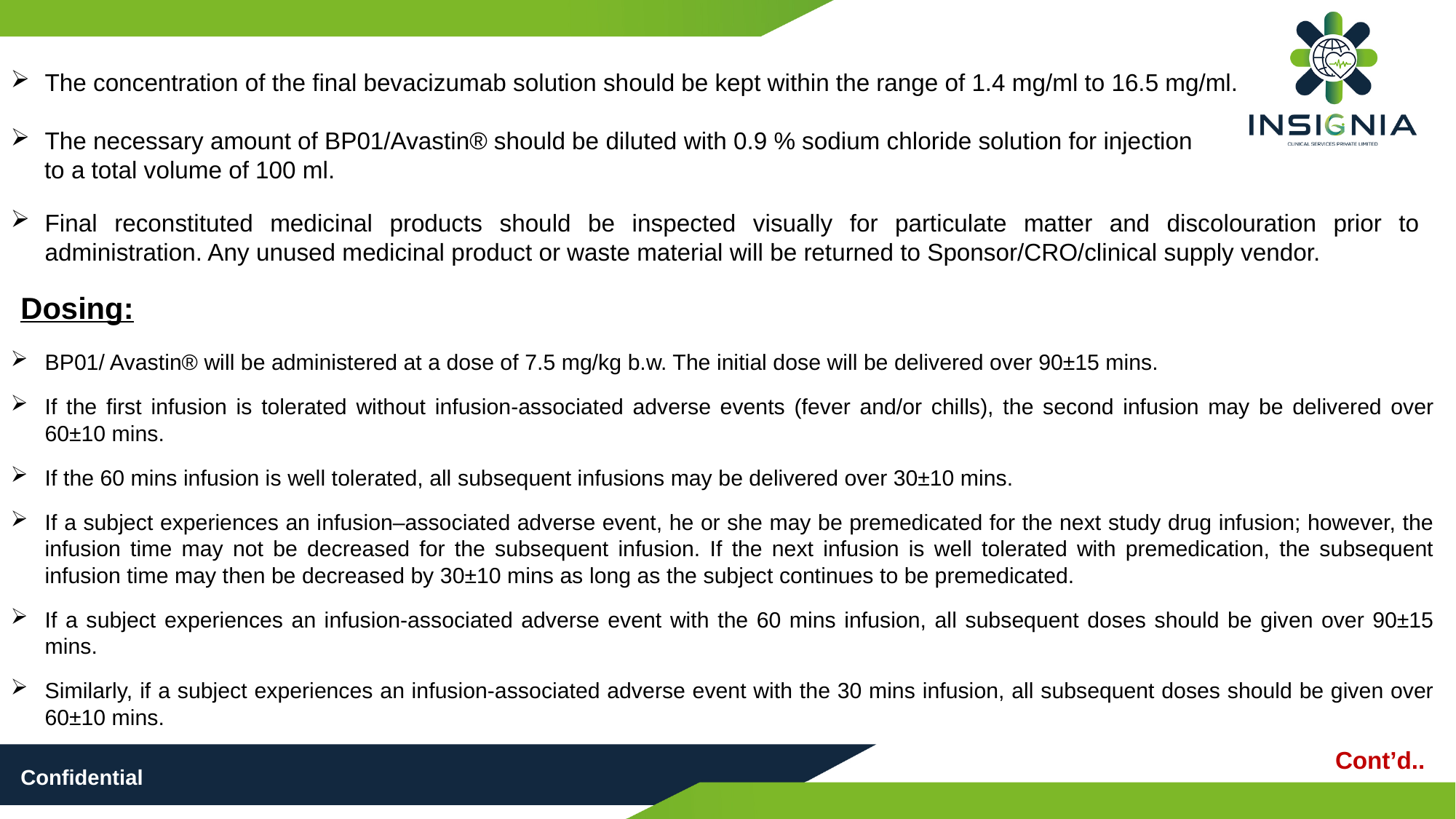

The concentration of the final bevacizumab solution should be kept within the range of 1.4 mg/ml to 16.5 mg/ml.

The necessary amount of BP01/Avastin® should be diluted with 0.9 % sodium chloride solution for injection
     to a total volume of 100 ml.
Final reconstituted medicinal products should be inspected visually for particulate matter and discolouration prior to administration. Any unused medicinal product or waste material will be returned to Sponsor/CRO/clinical supply vendor.
Dosing:
BP01/ Avastin® will be administered at a dose of 7.5 mg/kg b.w. The initial dose will be delivered over 90±15 mins.

If the first infusion is tolerated without infusion-associated adverse events (fever and/or chills), the second infusion may be delivered over 60±10 mins.

If the 60 mins infusion is well tolerated, all subsequent infusions may be delivered over 30±10 mins.

If a subject experiences an infusion–associated adverse event, he or she may be premedicated for the next study drug infusion; however, the infusion time may not be decreased for the subsequent infusion. If the next infusion is well tolerated with premedication, the subsequent infusion time may then be decreased by 30±10 mins as long as the subject continues to be premedicated.

If a subject experiences an infusion-associated adverse event with the 60 mins infusion, all subsequent doses should be given over 90±15 mins.

Similarly, if a subject experiences an infusion-associated adverse event with the 30 mins infusion, all subsequent doses should be given over 60±10 mins.
Cont’d..
Confidential